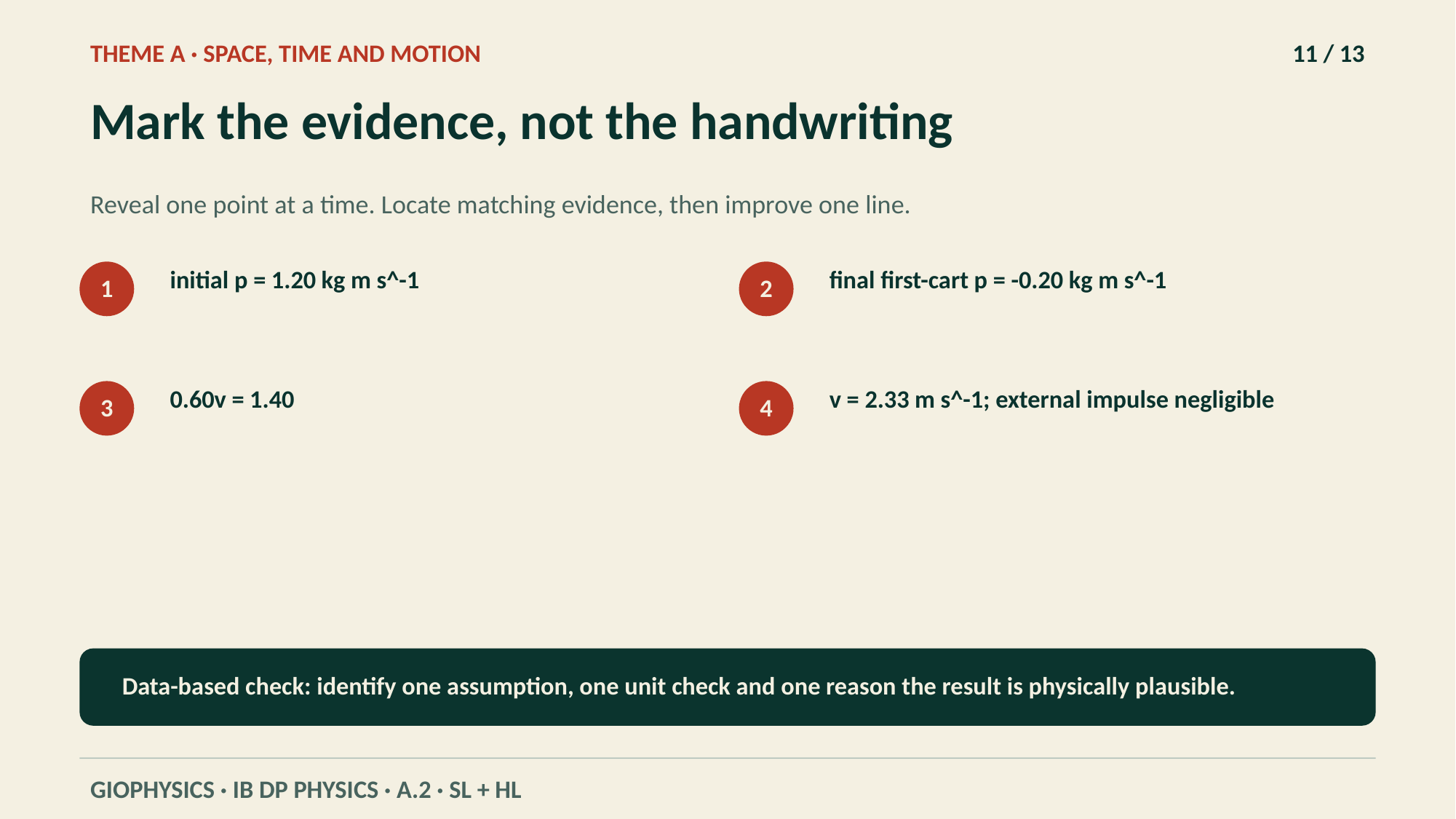

THEME A · SPACE, TIME AND MOTION
11 / 13
Mark the evidence, not the handwriting
Reveal one point at a time. Locate matching evidence, then improve one line.
initial p = 1.20 kg m s^-1
final first-cart p = -0.20 kg m s^-1

1
2
0.60v = 1.40
v = 2.33 m s^-1; external impulse negligible

3
4

Data-based check: identify one assumption, one unit check and one reason the result is physically plausible.

GIOPHYSICS · IB DP PHYSICS · A.2 · SL + HL